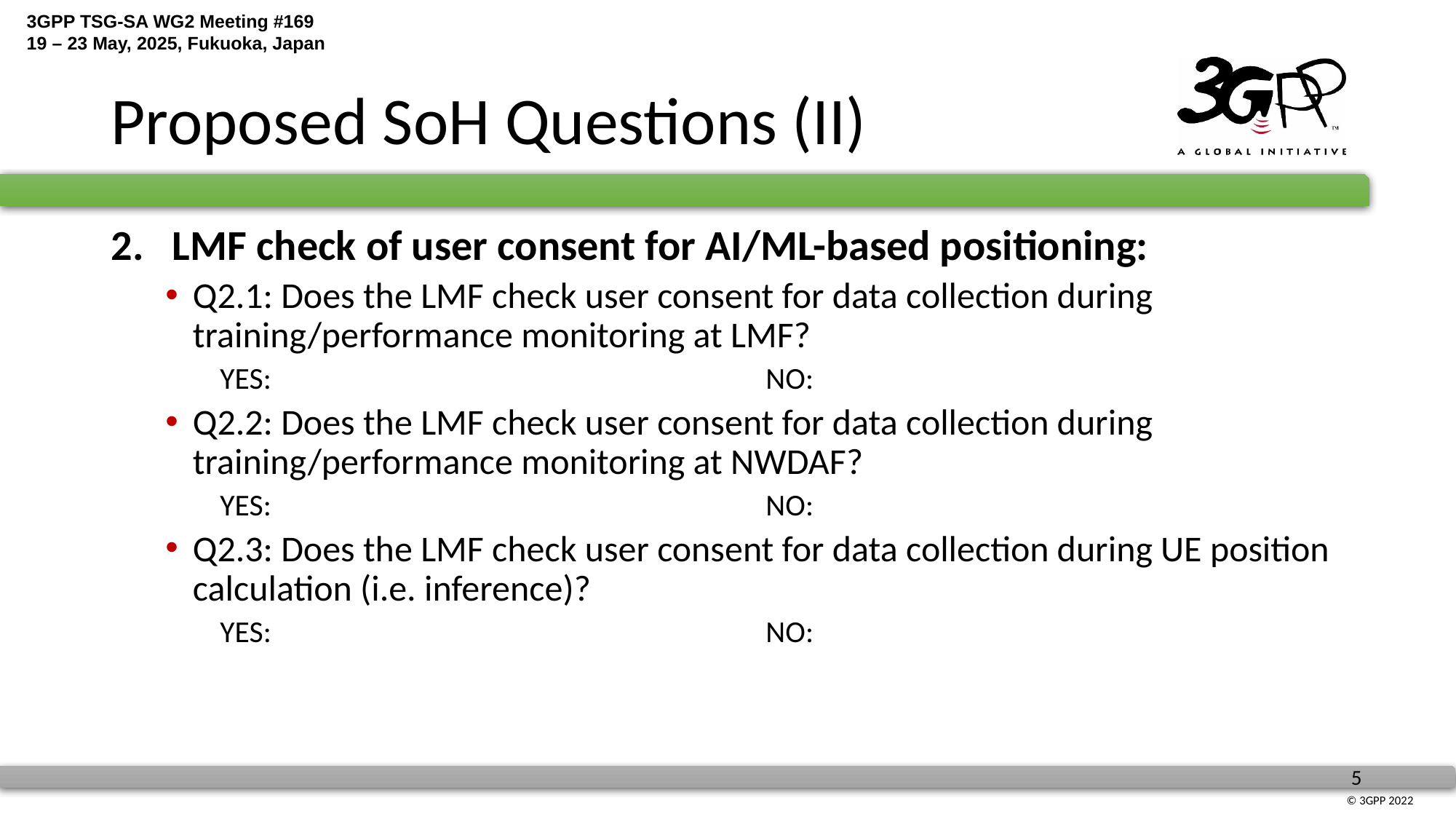

# Proposed SoH Questions (II)
LMF check of user consent for AI/ML-based positioning:
Q2.1: Does the LMF check user consent for data collection during training/performance monitoring at LMF?
YES:					NO:
Q2.2: Does the LMF check user consent for data collection during training/performance monitoring at NWDAF?
YES:					NO:
Q2.3: Does the LMF check user consent for data collection during UE position calculation (i.e. inference)?
YES:					NO: